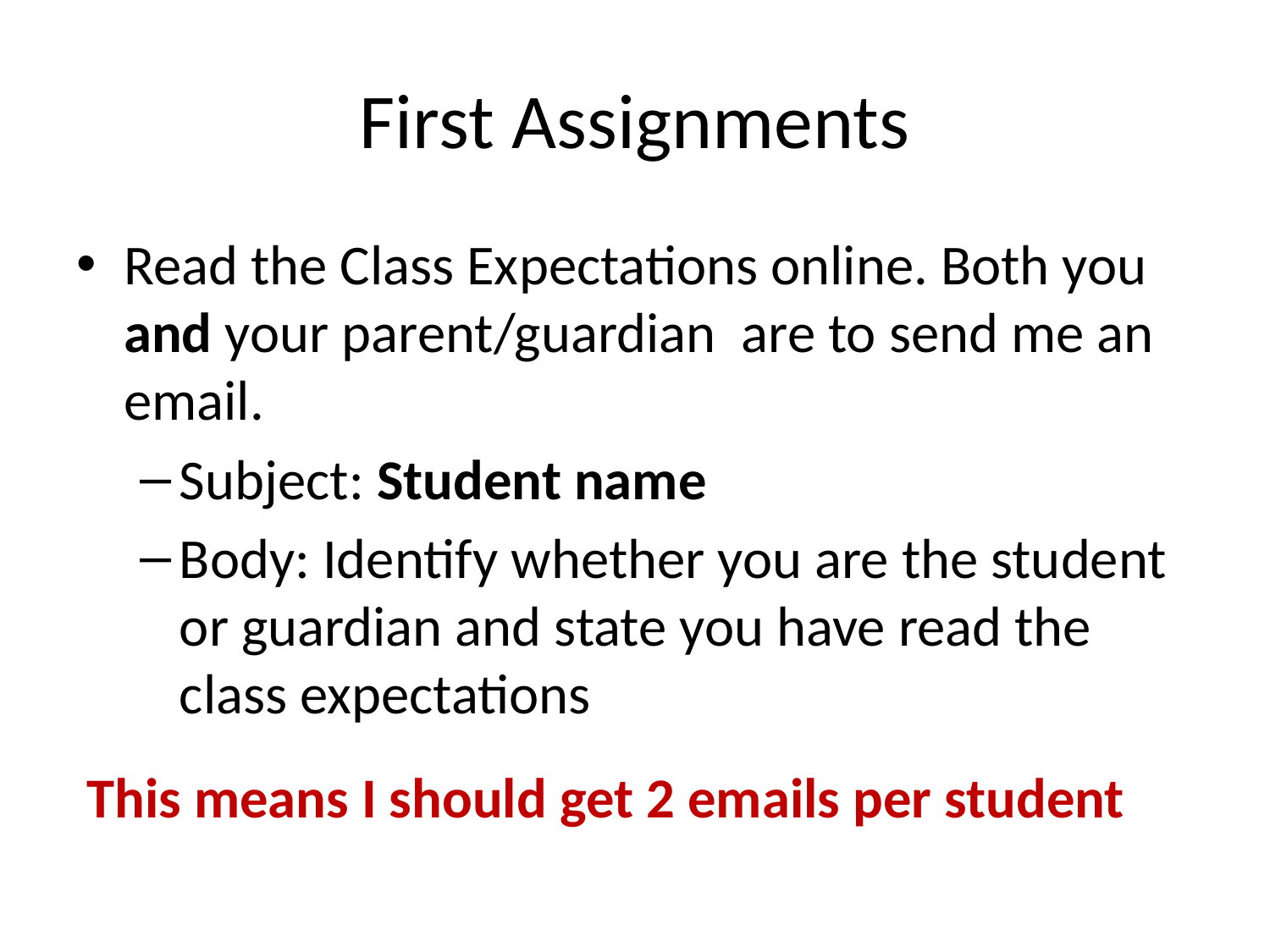

# First Assignments
Read the Class Expectations online. Both you and your parent/guardian  are to send me an email.
Subject: Student name
Body: Identify whether you are the student or guardian and state you have read the class expectations
This means I should get 2 emails per student